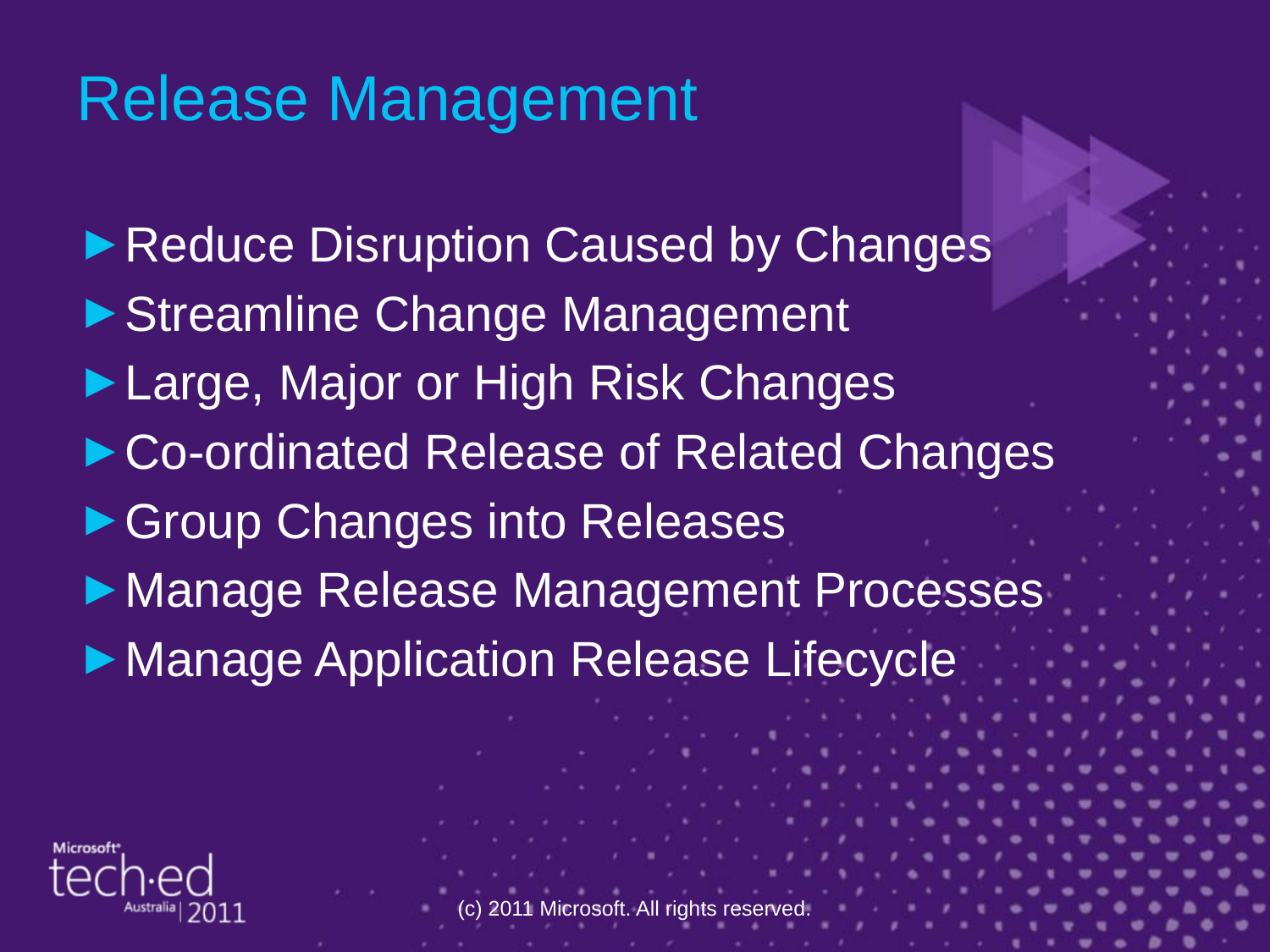

# Release Management
Reduce Disruption Caused by Changes
Streamline Change Management
Large, Major or High Risk Changes
Co-ordinated Release of Related Changes
Group Changes into Releases
Manage Release Management Processes
Manage Application Release Lifecycle

(c) 2011 Microsoft. All rights reserved.